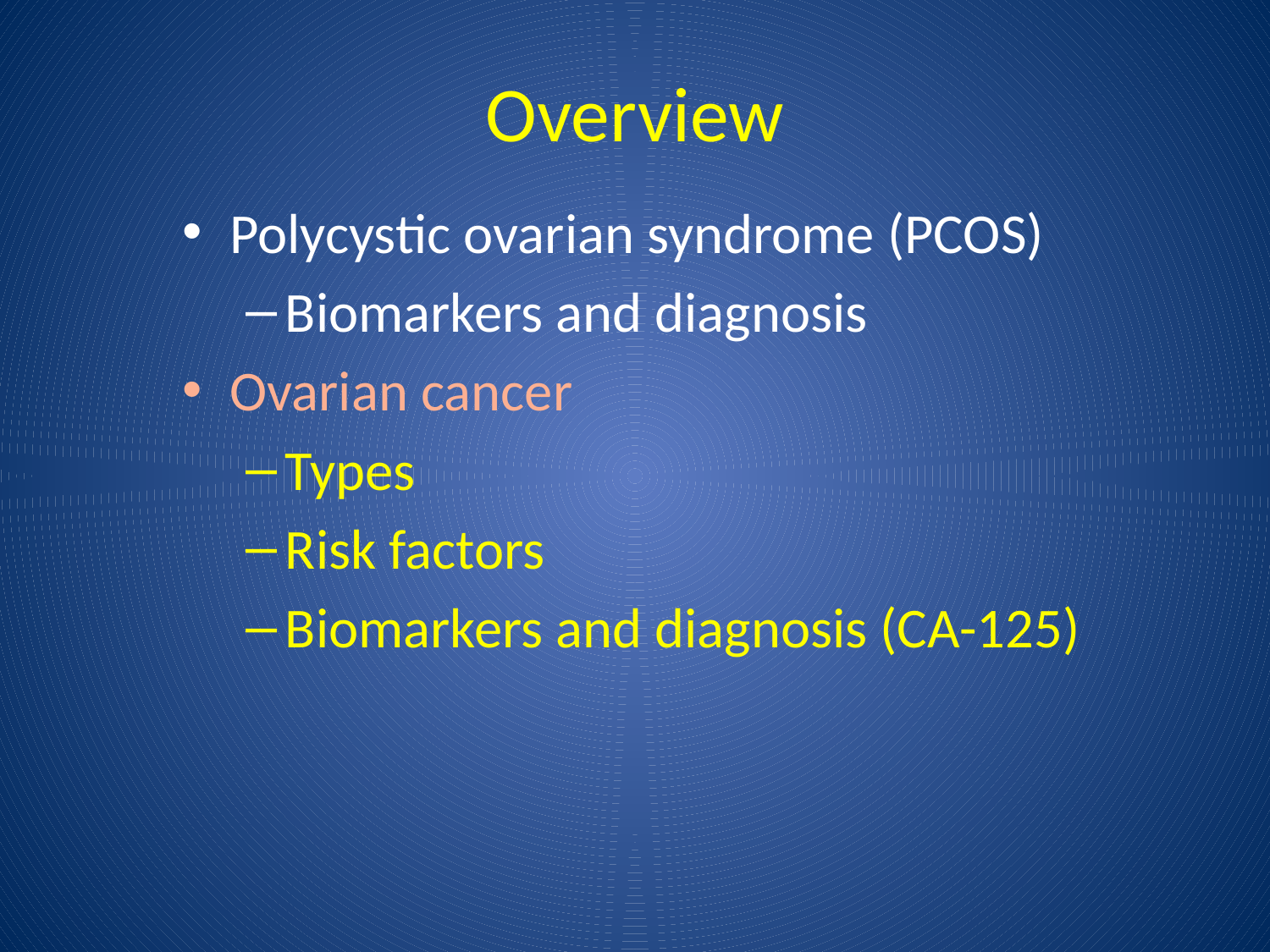

# Overview
Polycystic ovarian syndrome (PCOS)
Biomarkers and diagnosis
Ovarian cancer
Types
Risk factors
Biomarkers and diagnosis (CA-125)